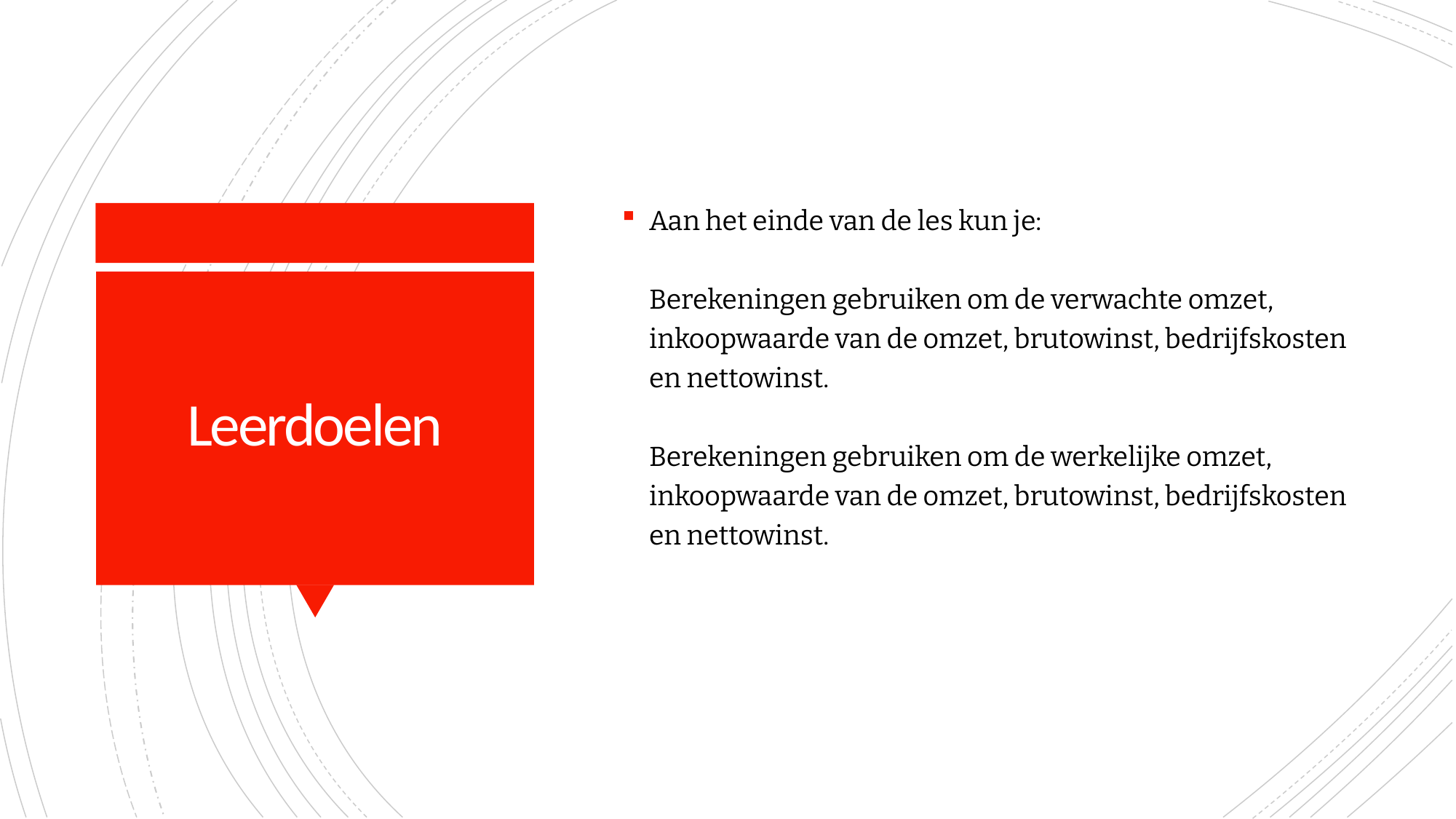

Aan het einde van de les kun je:
Berekeningen gebruiken om de verwachte omzet, inkoopwaarde van de omzet, brutowinst, bedrijfskosten en nettowinst.
Berekeningen gebruiken om de werkelijke omzet, inkoopwaarde van de omzet, brutowinst, bedrijfskosten en nettowinst.
# Leerdoelen